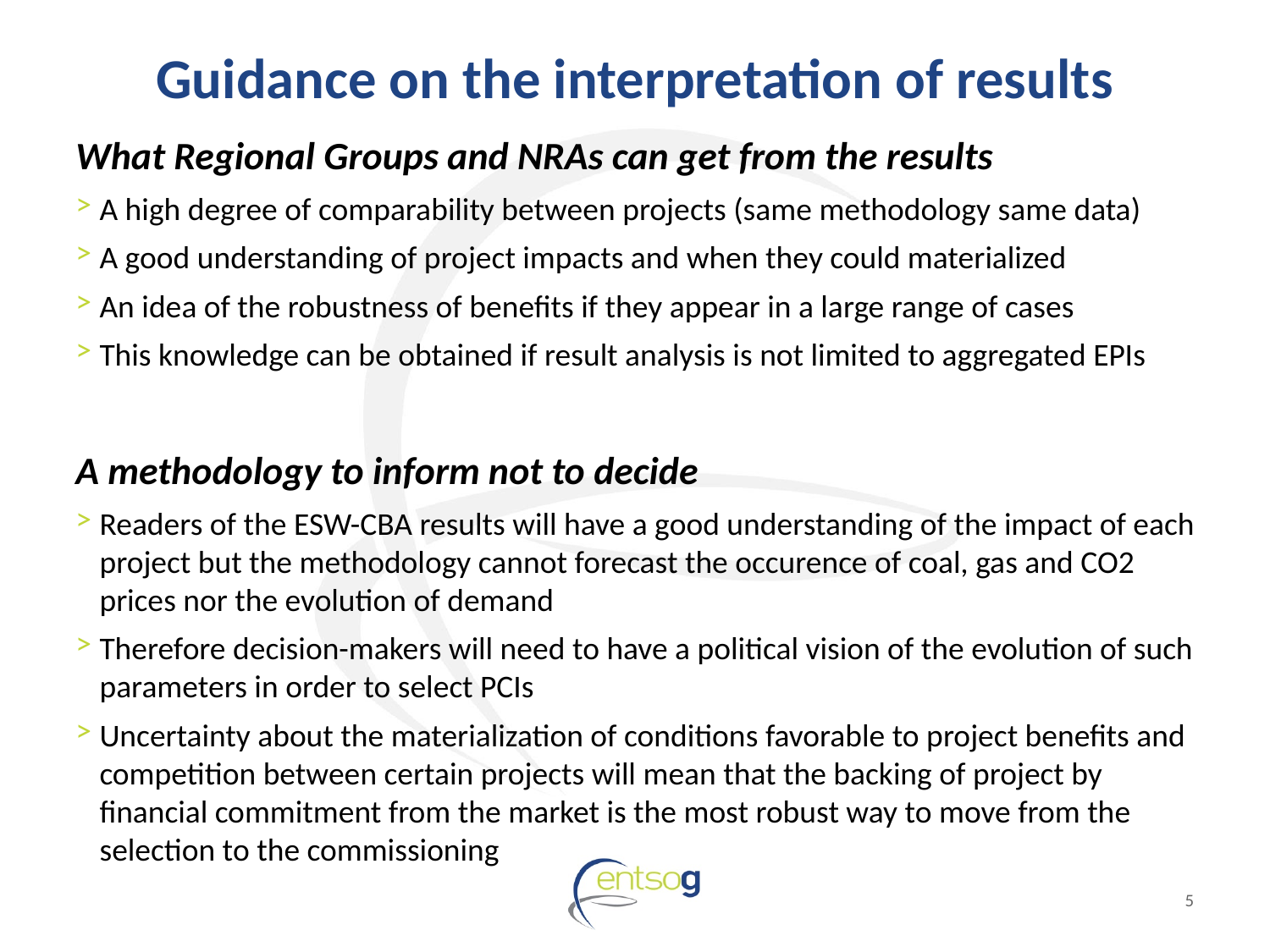

# Guidance on the interpretation of results
What Regional Groups and NRAs can get from the results
A high degree of comparability between projects (same methodology same data)
A good understanding of project impacts and when they could materialized
An idea of the robustness of benefits if they appear in a large range of cases
This knowledge can be obtained if result analysis is not limited to aggregated EPIs

A methodology to inform not to decide
Readers of the ESW-CBA results will have a good understanding of the impact of each project but the methodology cannot forecast the occurence of coal, gas and CO2 prices nor the evolution of demand
Therefore decision-makers will need to have a political vision of the evolution of such parameters in order to select PCIs
Uncertainty about the materialization of conditions favorable to project benefits and competition between certain projects will mean that the backing of project by financial commitment from the market is the most robust way to move from the selection to the commissioning

5